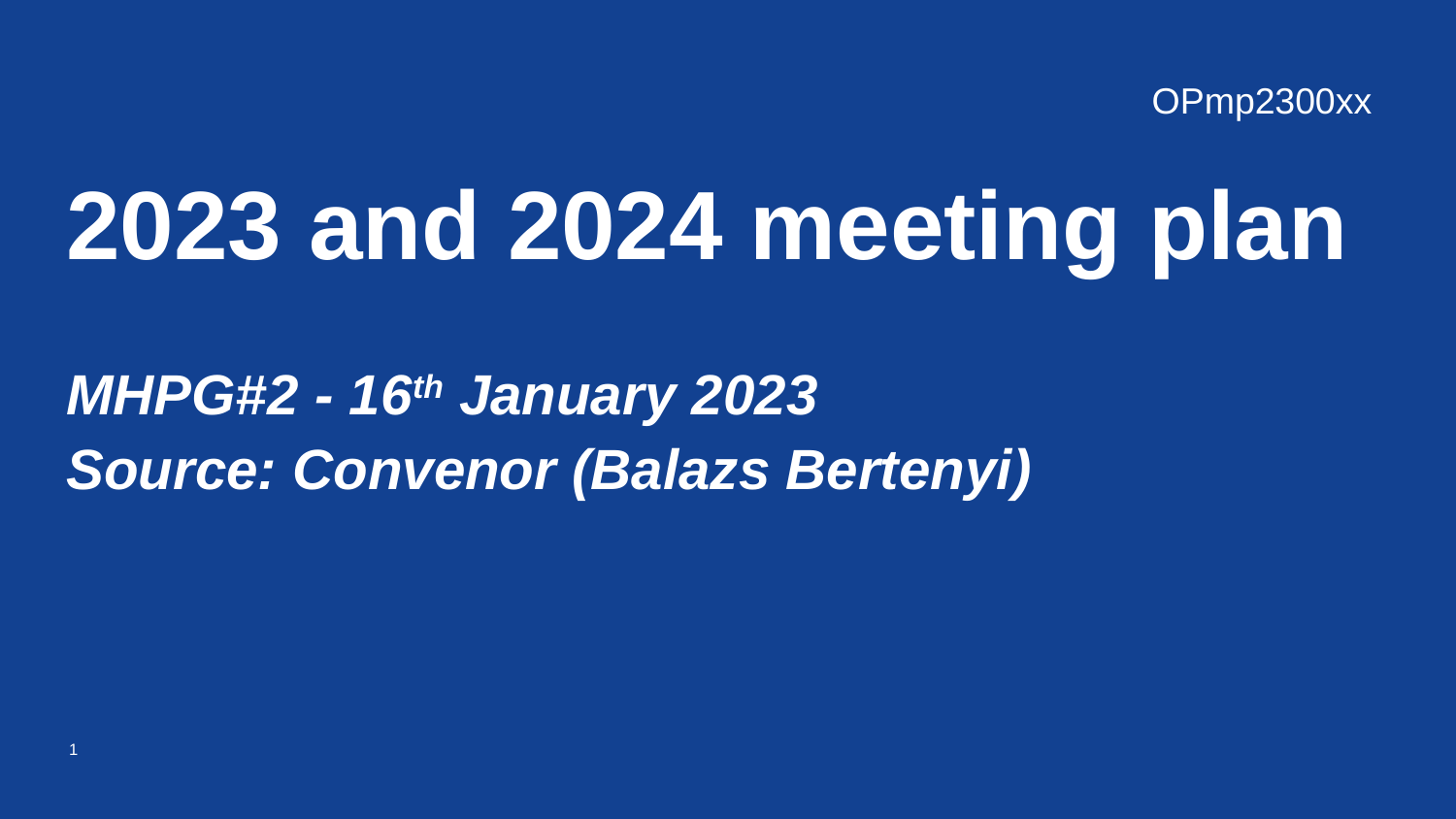

OPmp2300xx
2023 and 2024 meeting plan

MHPG#2 - 16th January 2023
Source: Convenor (Balazs Bertenyi)